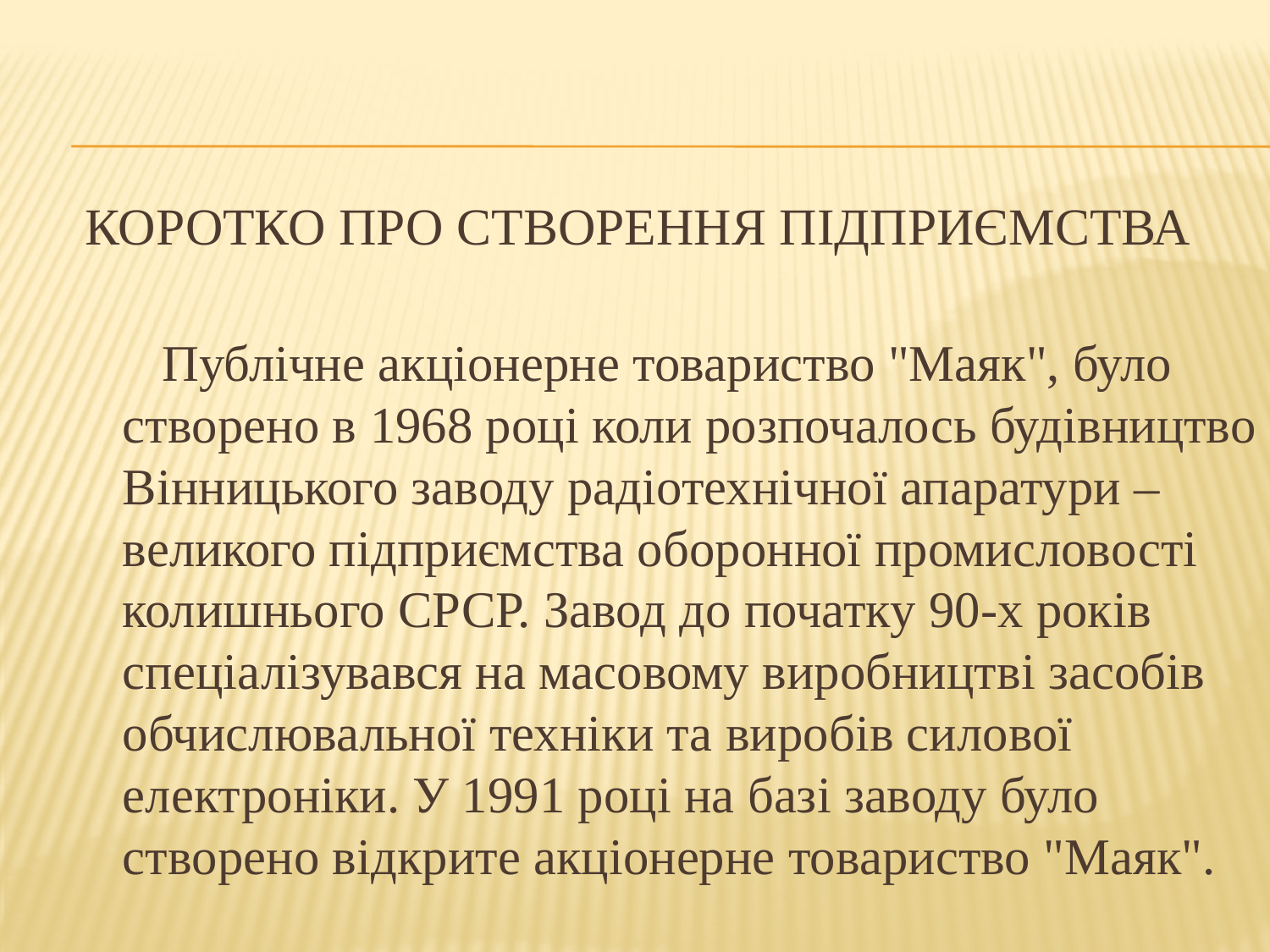

# Коротко про створення підприємства
Публічне акціонерне товариство "Маяк", було створено в 1968 році коли розпочалось будівництво Вінницького заводу радіотехнічної апаратури – великого підприємства оборонної промисловості колишнього СРСР. Завод до початку 90-х років спеціалізувався на масовому виробництві засобів обчислювальної техніки та виробів силової електроніки. У 1991 році на базі заводу було створено відкрите акціонерне товариство "Маяк".